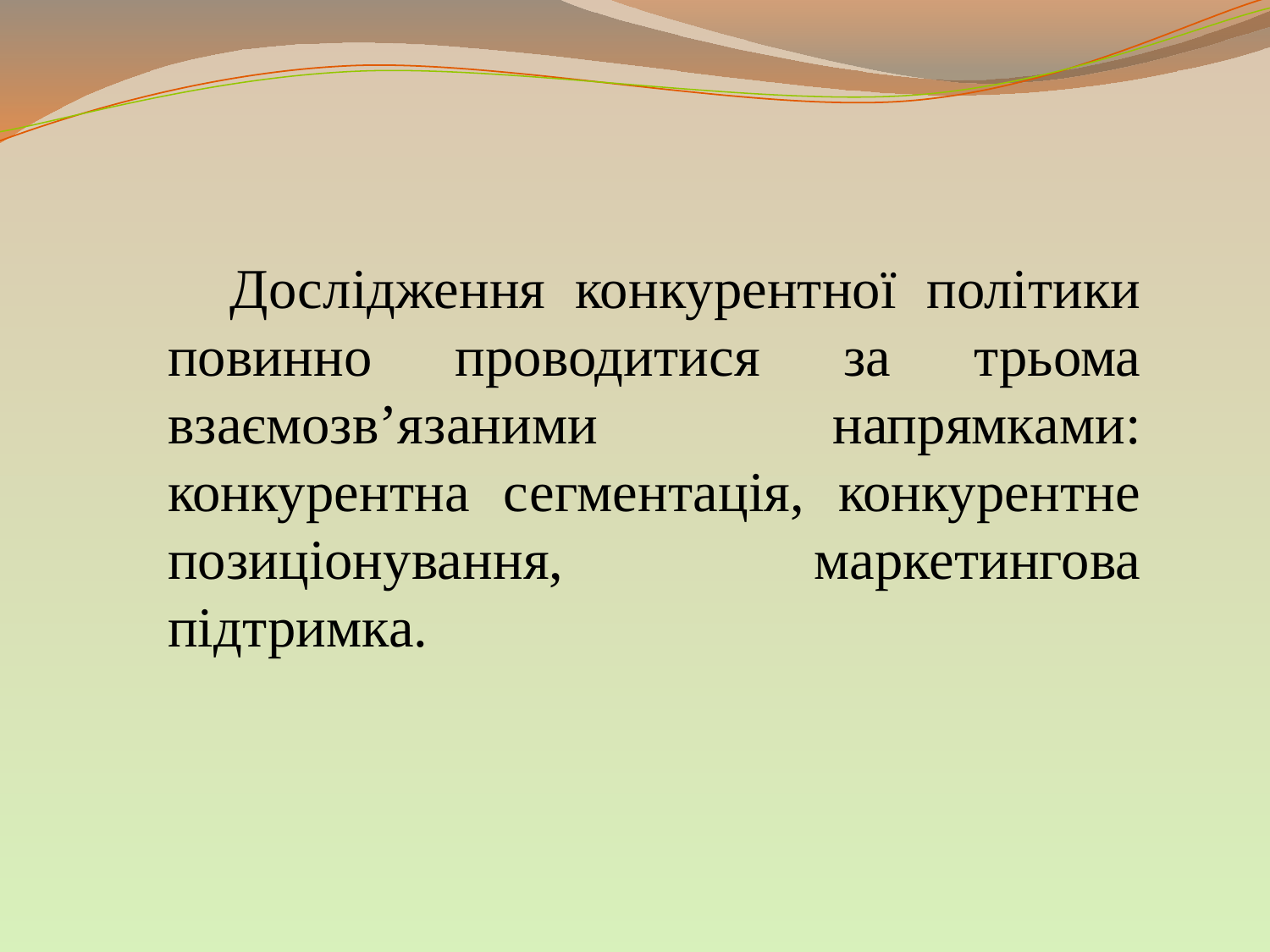

Дослідження конкурентної політики повинно проводитися за трьома взаємозв’язаними напрямками: конкурентна сегментація, конкурентне позиціонування, маркетингова підтримка.